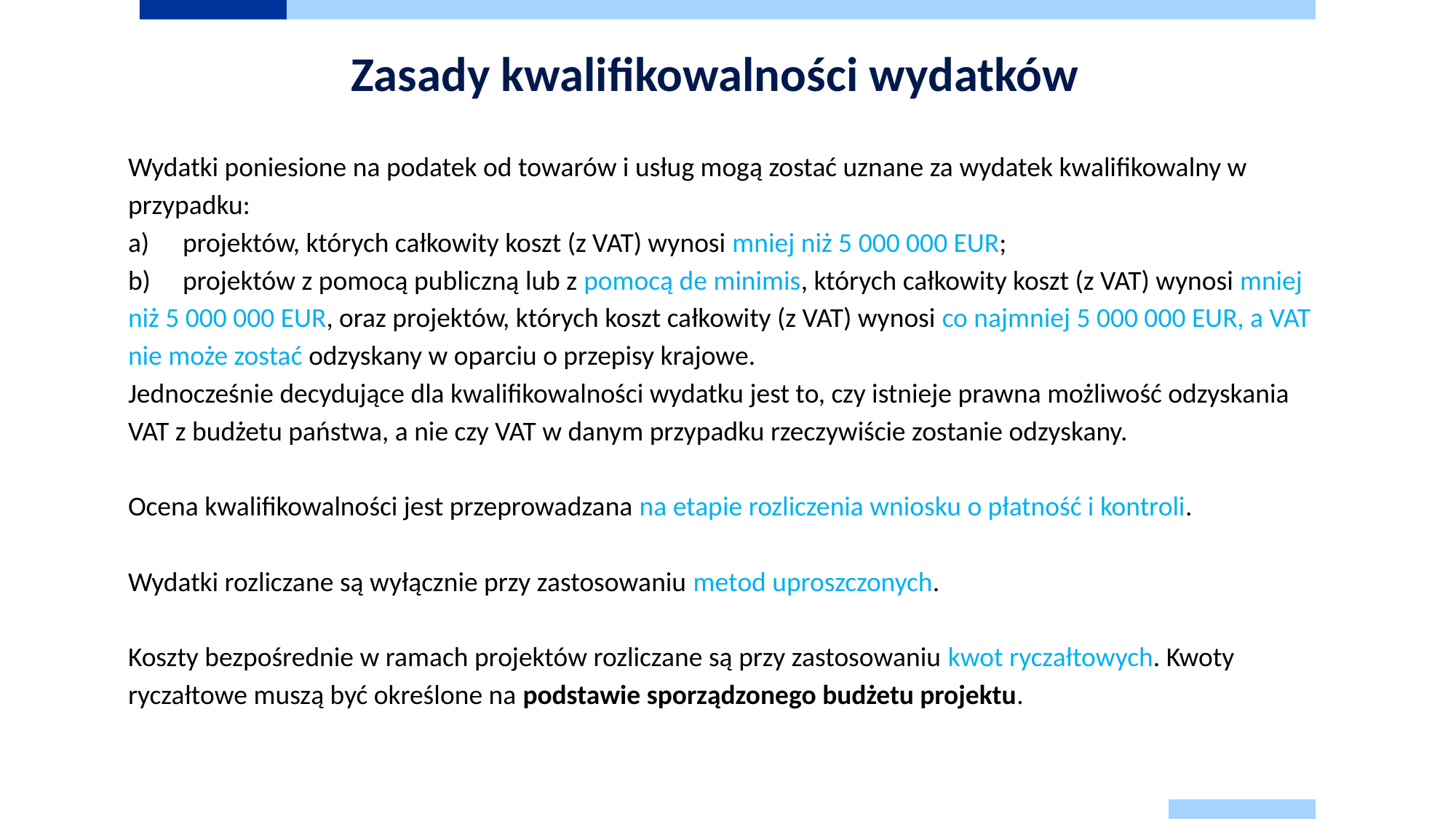

Zasady kwalifikowalności wydatków
Wydatki poniesione na podatek od towarów i usług mogą zostać uznane za wydatek kwalifikowalny w przypadku:
a)	projektów, których całkowity koszt (z VAT) wynosi mniej niż 5 000 000 EUR;
b)	projektów z pomocą publiczną lub z pomocą de minimis, których całkowity koszt (z VAT) wynosi mniej niż 5 000 000 EUR, oraz projektów, których koszt całkowity (z VAT) wynosi co najmniej 5 000 000 EUR, a VAT nie może zostać odzyskany w oparciu o przepisy krajowe.
Jednocześnie decydujące dla kwalifikowalności wydatku jest to, czy istnieje prawna możliwość odzyskania VAT z budżetu państwa, a nie czy VAT w danym przypadku rzeczywiście zostanie odzyskany.

Ocena kwalifikowalności jest przeprowadzana na etapie rozliczenia wniosku o płatność i kontroli.

Wydatki rozliczane są wyłącznie przy zastosowaniu metod uproszczonych.

Koszty bezpośrednie w ramach projektów rozliczane są przy zastosowaniu kwot ryczałtowych. Kwoty ryczałtowe muszą być określone na podstawie sporządzonego budżetu projektu.